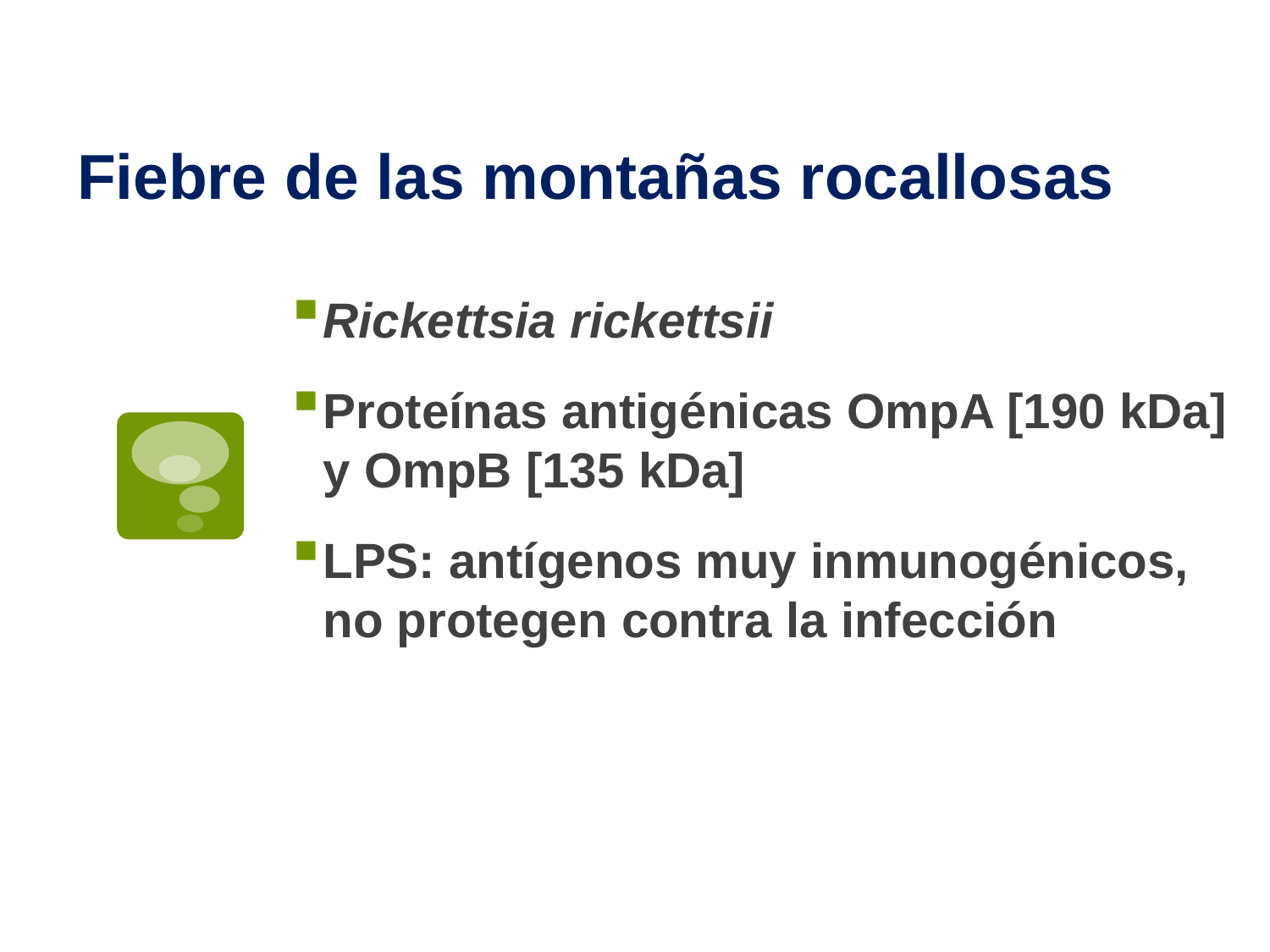

# Fiebre de las montañas rocallosas
Rickettsia rickettsii
Proteínas antigénicas OmpA [190 kDa] y OmpB [135 kDa]
LPS: antígenos muy inmunogénicos, no protegen contra la infección